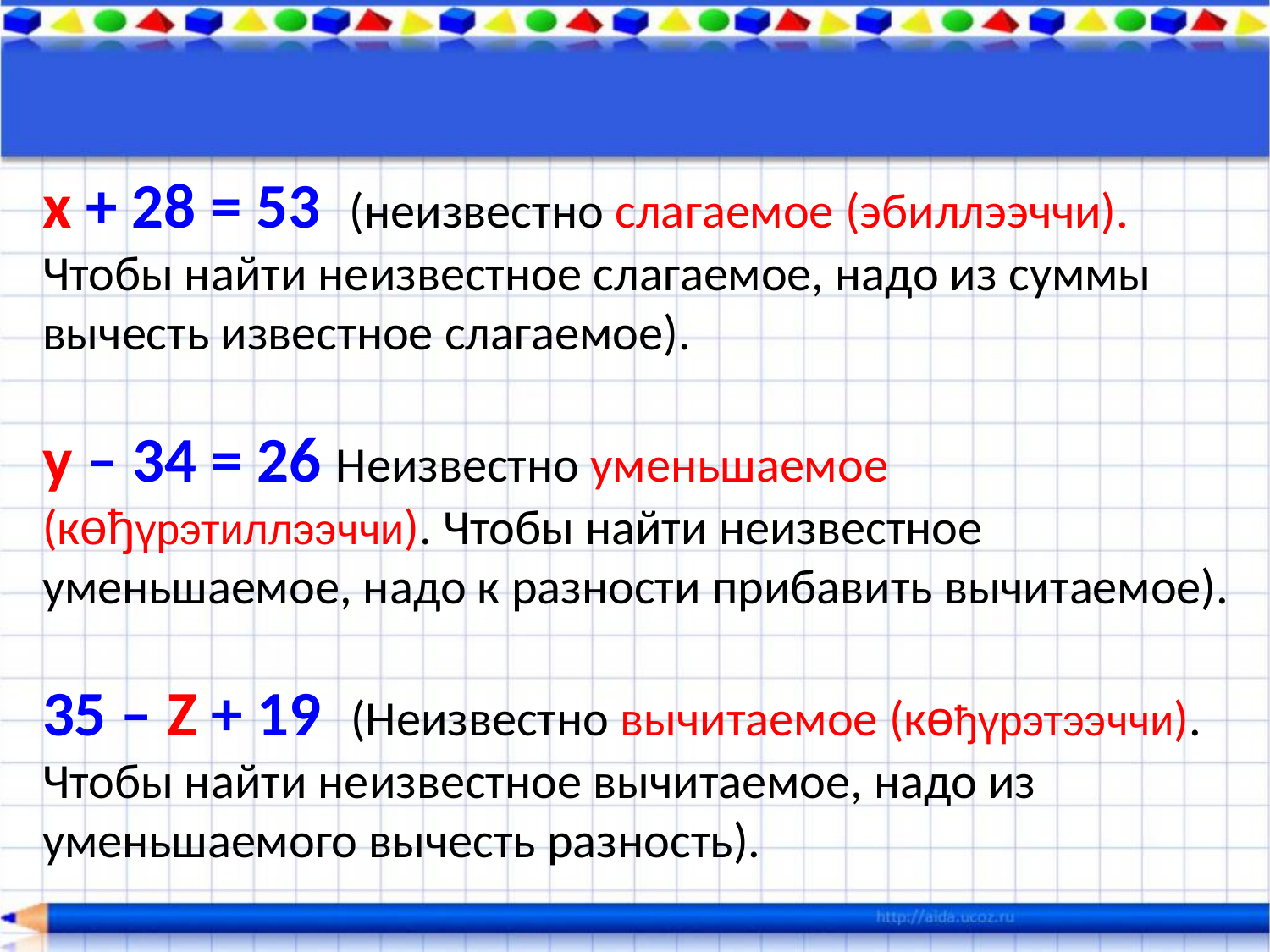

х + 28 = 53  (неизвестно слагаемое (эбиллээччи). Чтобы найти неизвестное слагаемое, надо из суммы вычесть известное слагаемое).

у – 34 = 26 Неизвестно уменьшаемое (көђүрэтиллээччи). Чтобы найти неизвестное уменьшаемое, надо к разности прибавить вычитаемое).

35 – Z + 19  (Неизвестно вычитаемое (көђүрэтээччи). Чтобы найти неизвестное вычитаемое, надо из уменьшаемого вычесть разность).